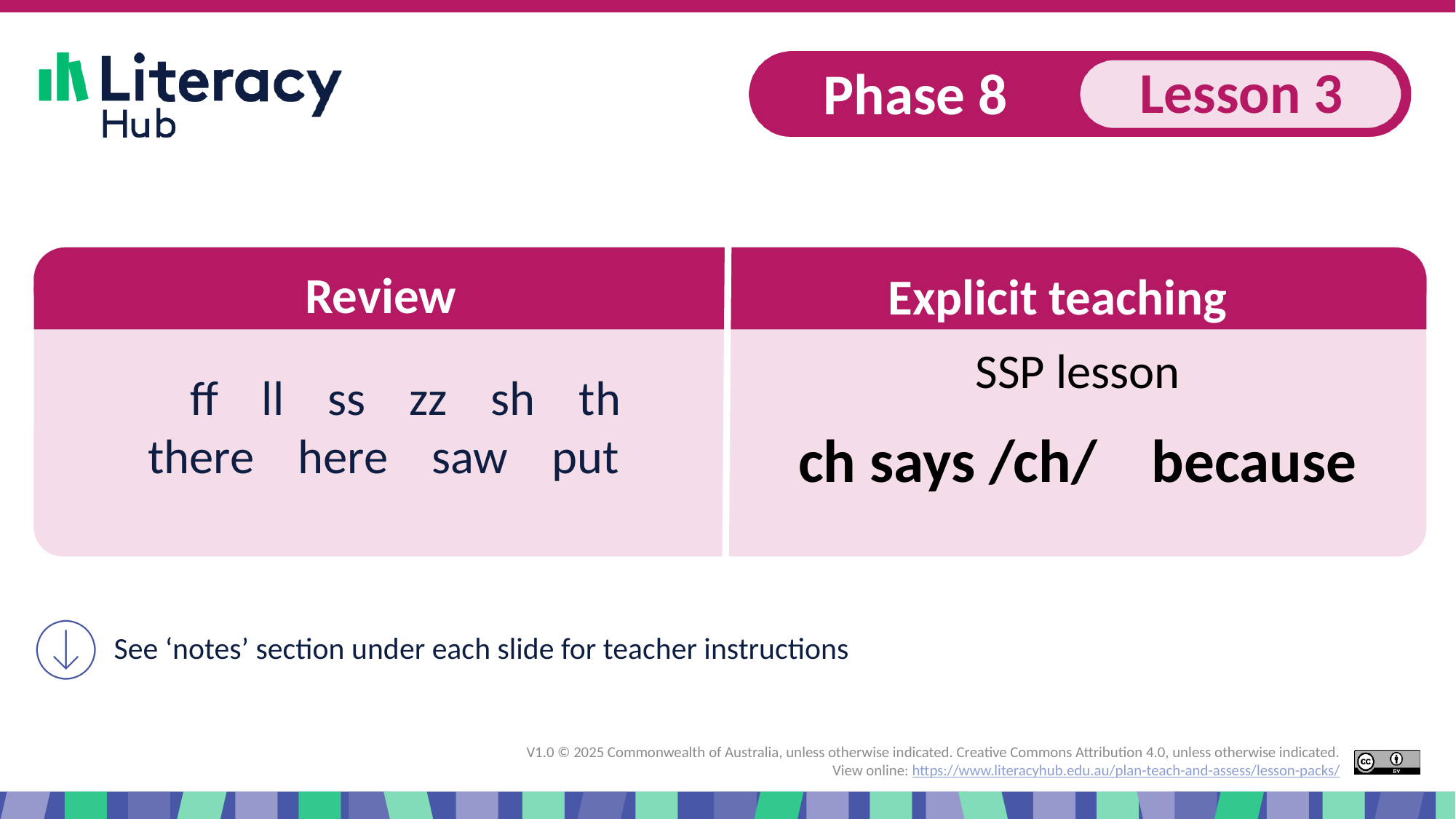

# Slide 1 Start of presentation, ch says /ch/
SSP lesson
    ff    ll    ss    zz    sh    th
there    here    saw    put

ch says /ch/    because